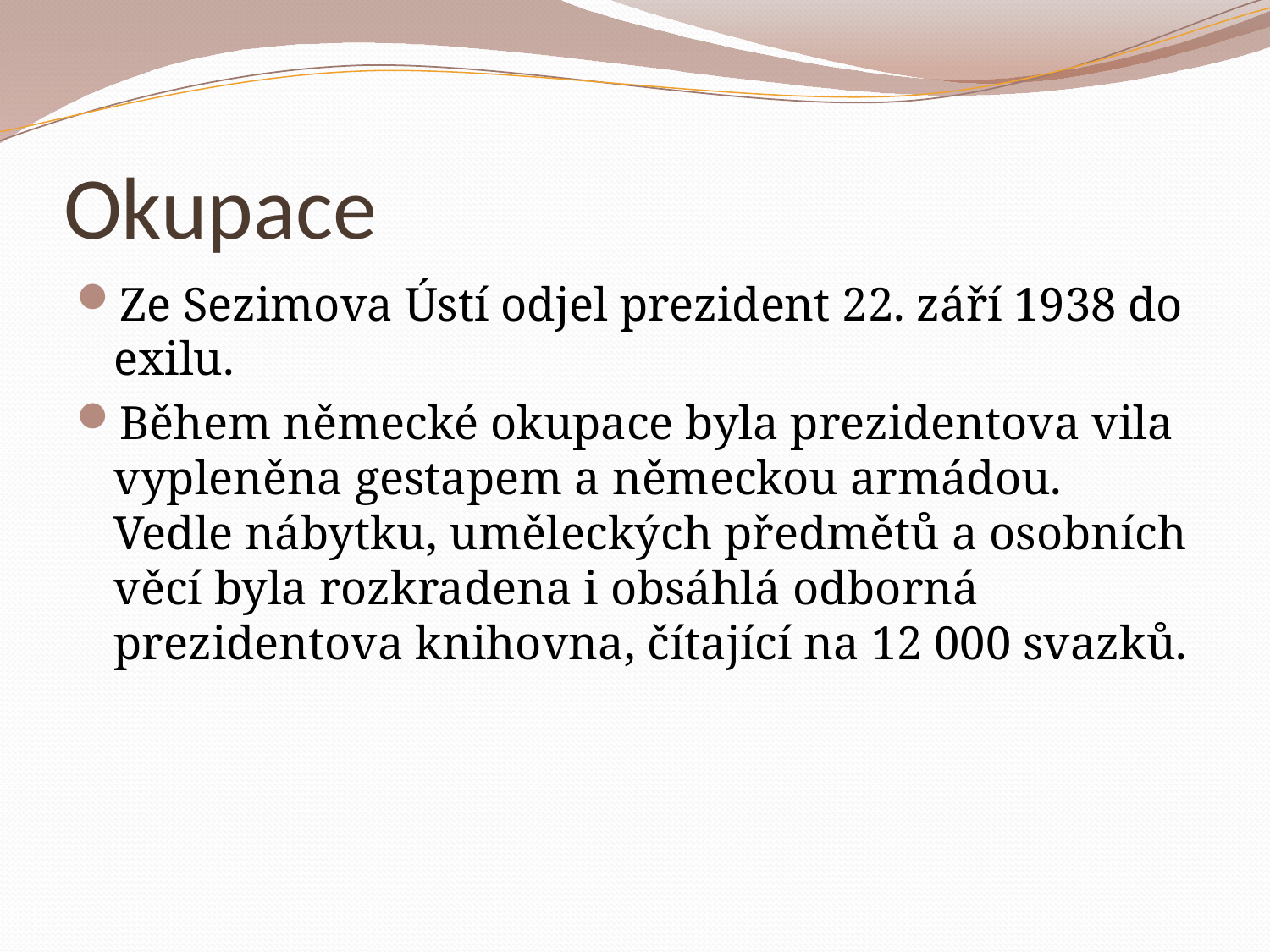

# Okupace
Ze Sezimova Ústí odjel prezident 22. září 1938 do exilu.
Během německé okupace byla prezidentova vila vypleněna gestapem a německou armádou. Vedle nábytku, uměleckých předmětů a osobních věcí byla rozkradena i obsáhlá odborná prezidentova knihovna, čítající na 12 000 svazků.